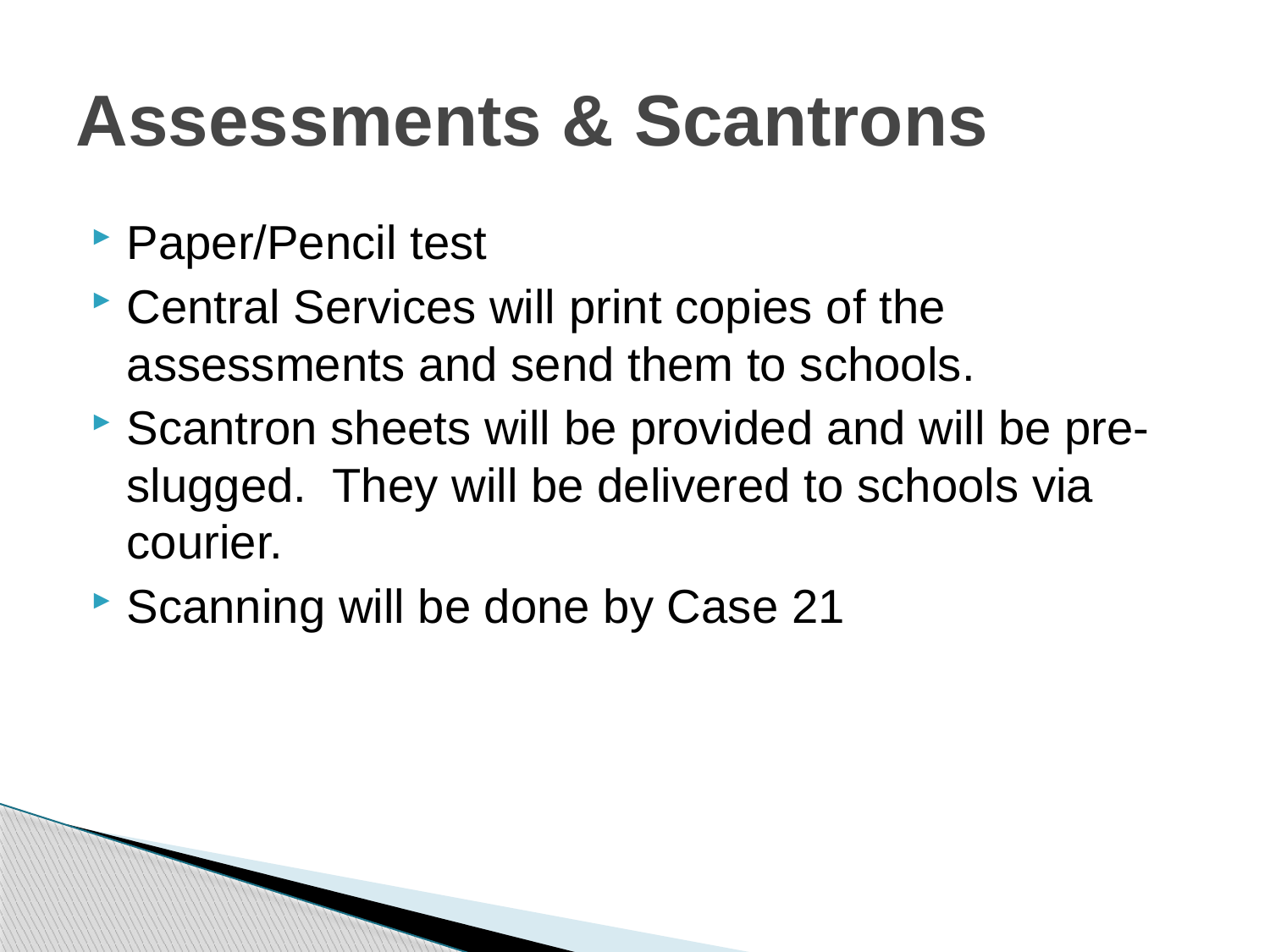

# Assessments & Scantrons
Paper/Pencil test
Central Services will print copies of the assessments and send them to schools.
Scantron sheets will be provided and will be pre-slugged.  They will be delivered to schools via courier.
Scanning will be done by Case 21